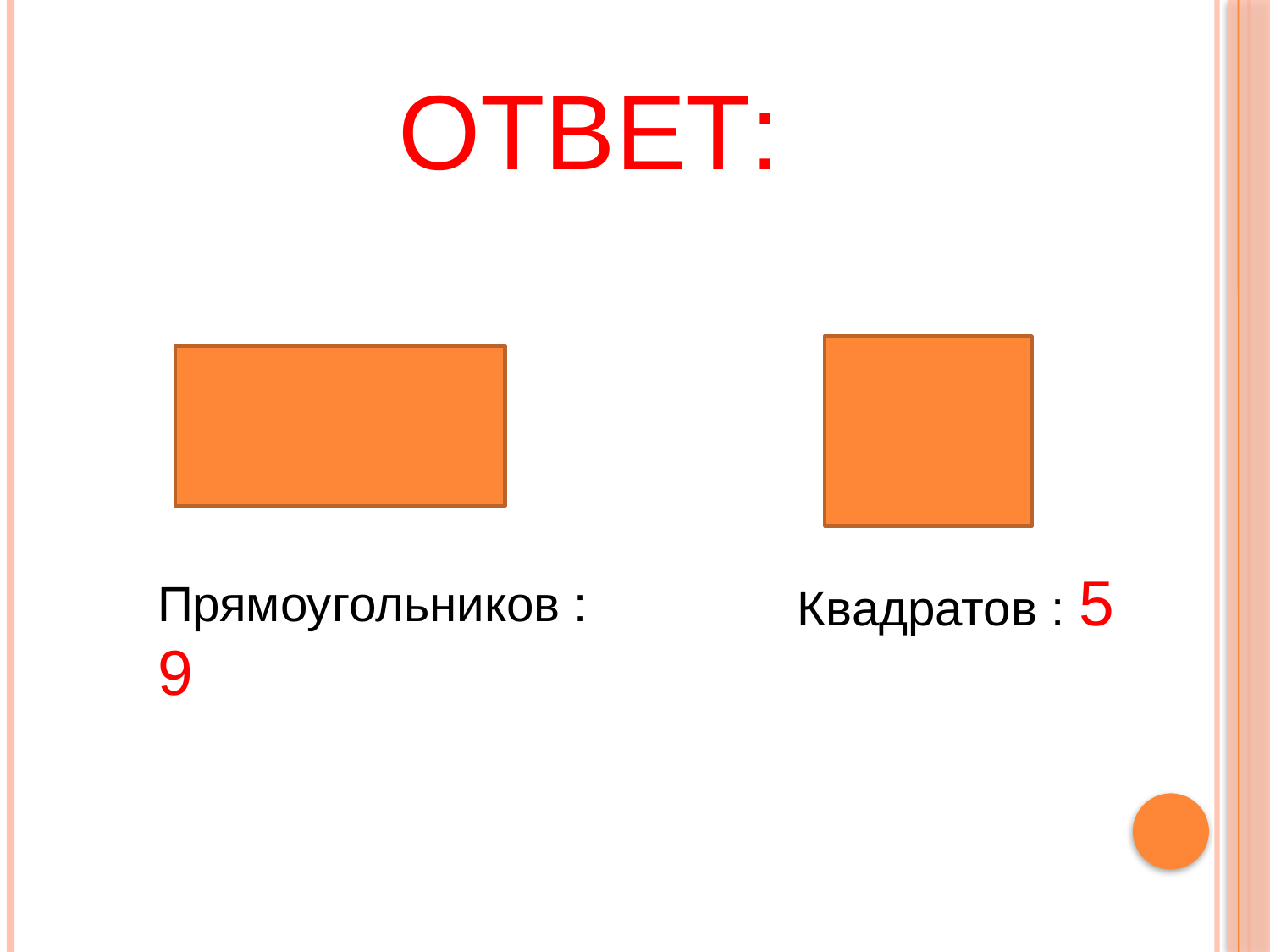

# Ответ:

Квадратов : 5
Прямоугольников : 9